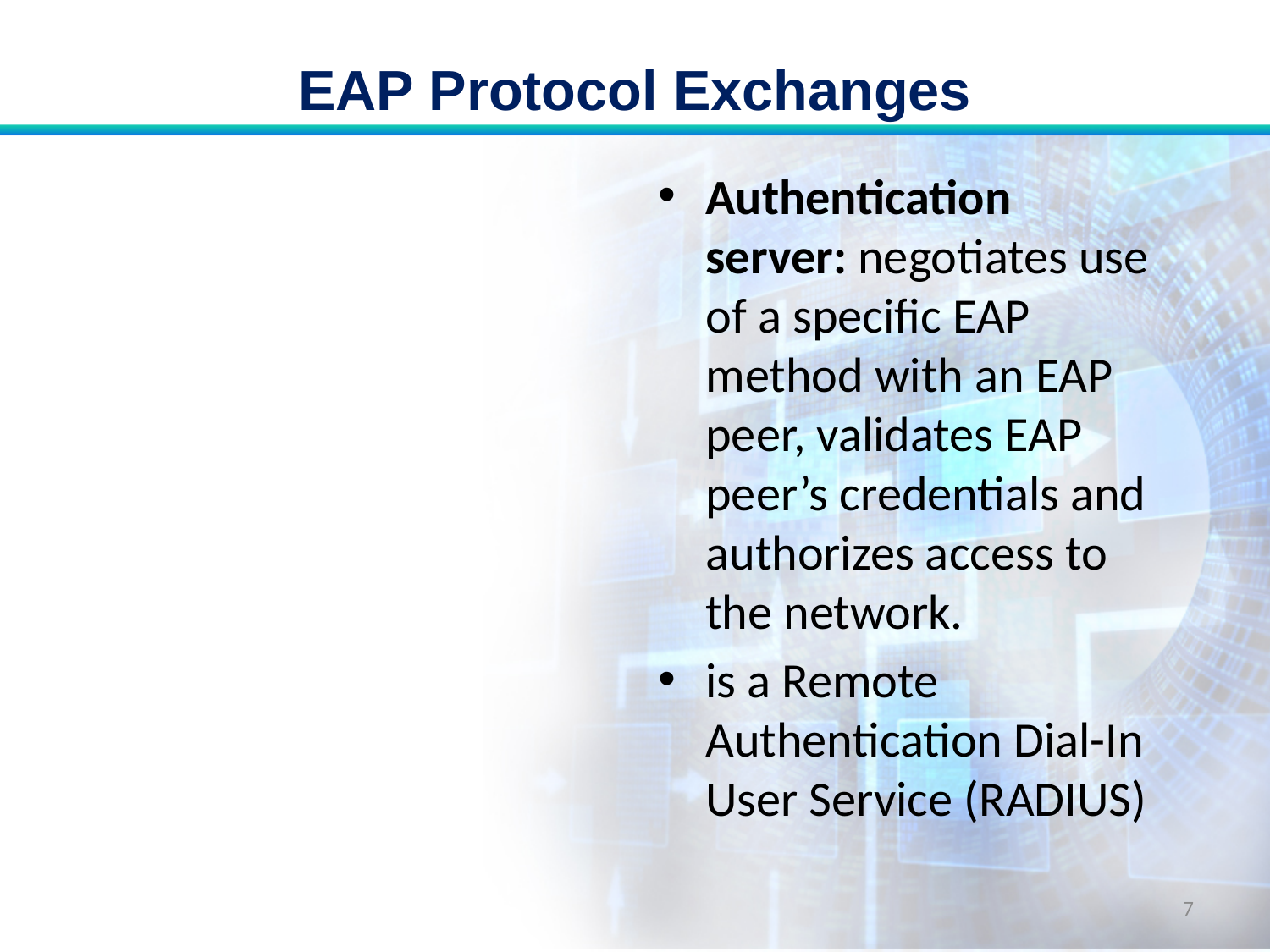

# EAP Protocol Exchanges
Authentication server: negotiates use of a specific EAP method with an EAP peer, validates EAP peer’s credentials and authorizes access to the network.
is a Remote Authentication Dial-In User Service (RADIUS)
7